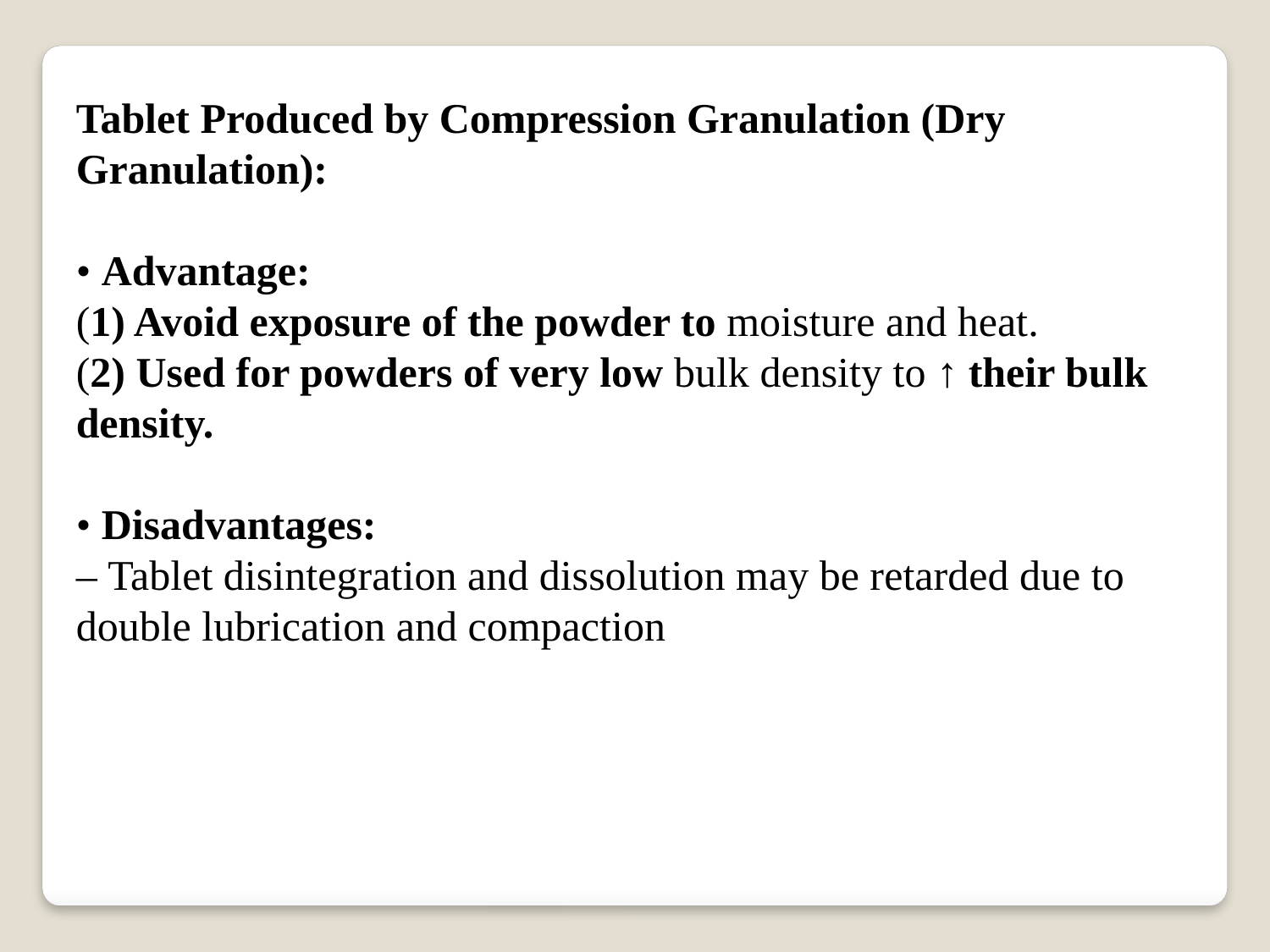

Tablet Produced by Compression Granulation (Dry Granulation):

• Advantage:
(1) Avoid exposure of the powder to moisture and heat.
(2) Used for powders of very low bulk density to ↑ their bulk density.

• Disadvantages:
– Tablet disintegration and dissolution may be retarded due to double lubrication and compaction